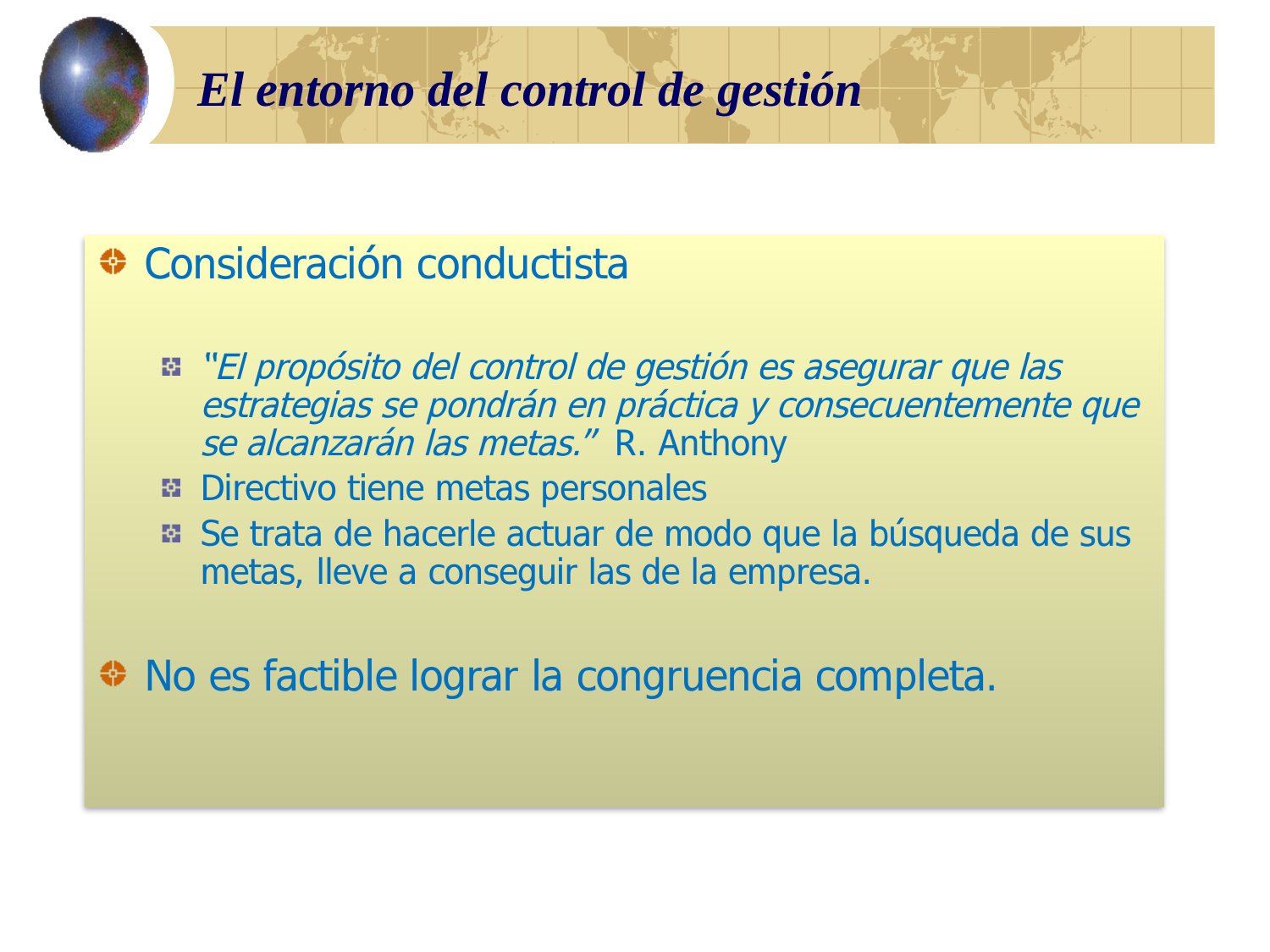

# El entorno del control de gestión
Consideración conductista

“El propósito del control de gestión es asegurar que las estrategias se pondrán en práctica y consecuentemente que se alcanzarán las metas.”  R. Anthony
Directivo tiene metas personales
Se trata de hacerle actuar de modo que la búsqueda de sus metas, lleve a conseguir las de la empresa.

No es factible lograr la congruencia completa.